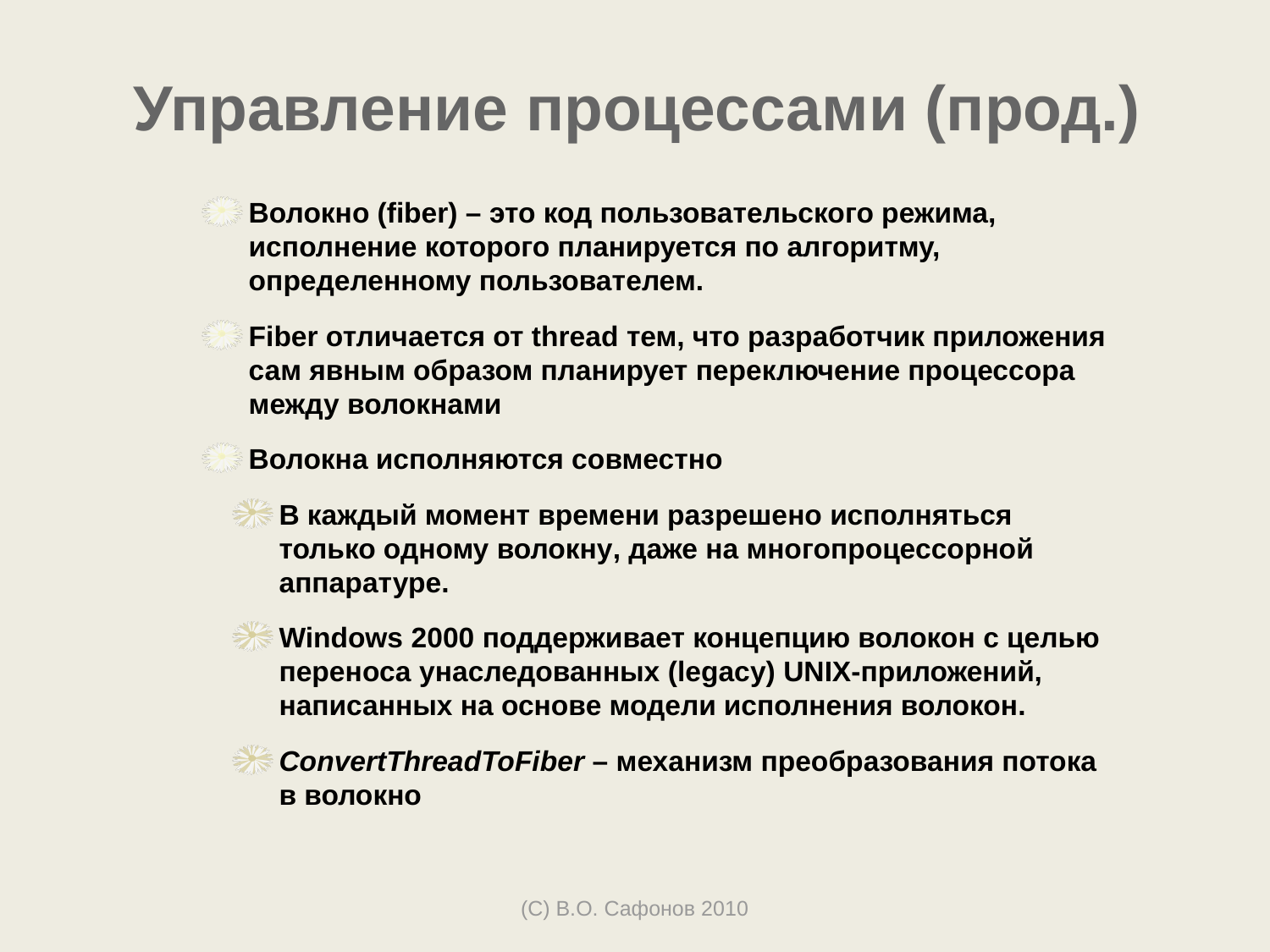

# Управление процессами (прод.)
Волокно (fiber) – это код пользовательского режима, исполнение которого планируется по алгоритму, определенному пользователем.
Fiber отличается от thread тем, что разработчик приложения сам явным образом планирует переключение процессора между волокнами
Волокна исполняются совместно
В каждый момент времени разрешено исполняться только одному волокну, даже на многопроцессорной аппаратуре.
Windows 2000 поддерживает концепцию волокон с целью переноса унаследованных (legacy) UNIX-приложений, написанных на основе модели исполнения волокон.
ConvertThreadToFiber – механизм преобразования потока в волокно
(С) В.О. Сафонов 2010